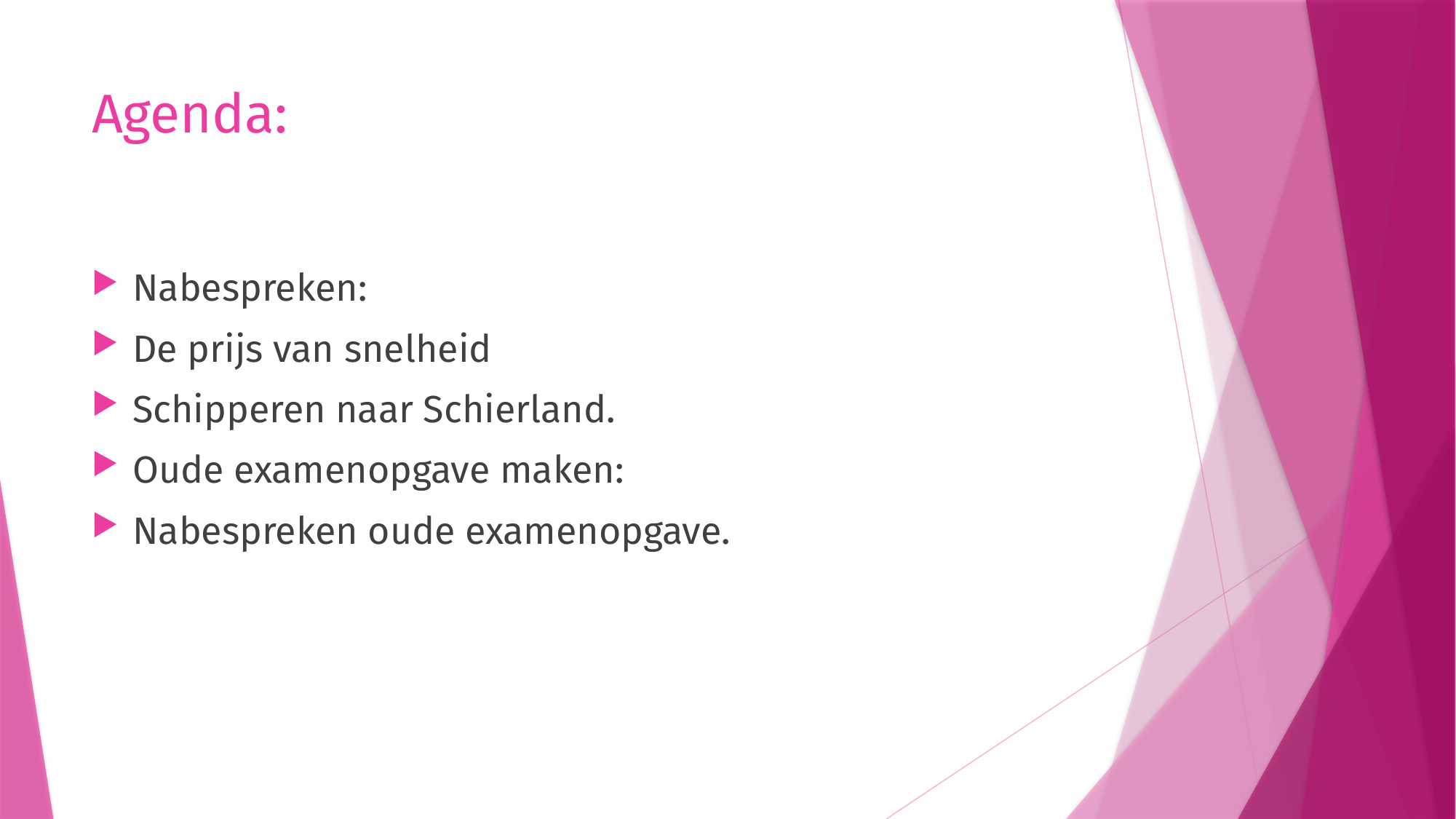

# Agenda:
Nabespreken:
De prijs van snelheid
Schipperen naar Schierland.
Oude examenopgave maken:
Nabespreken oude examenopgave.